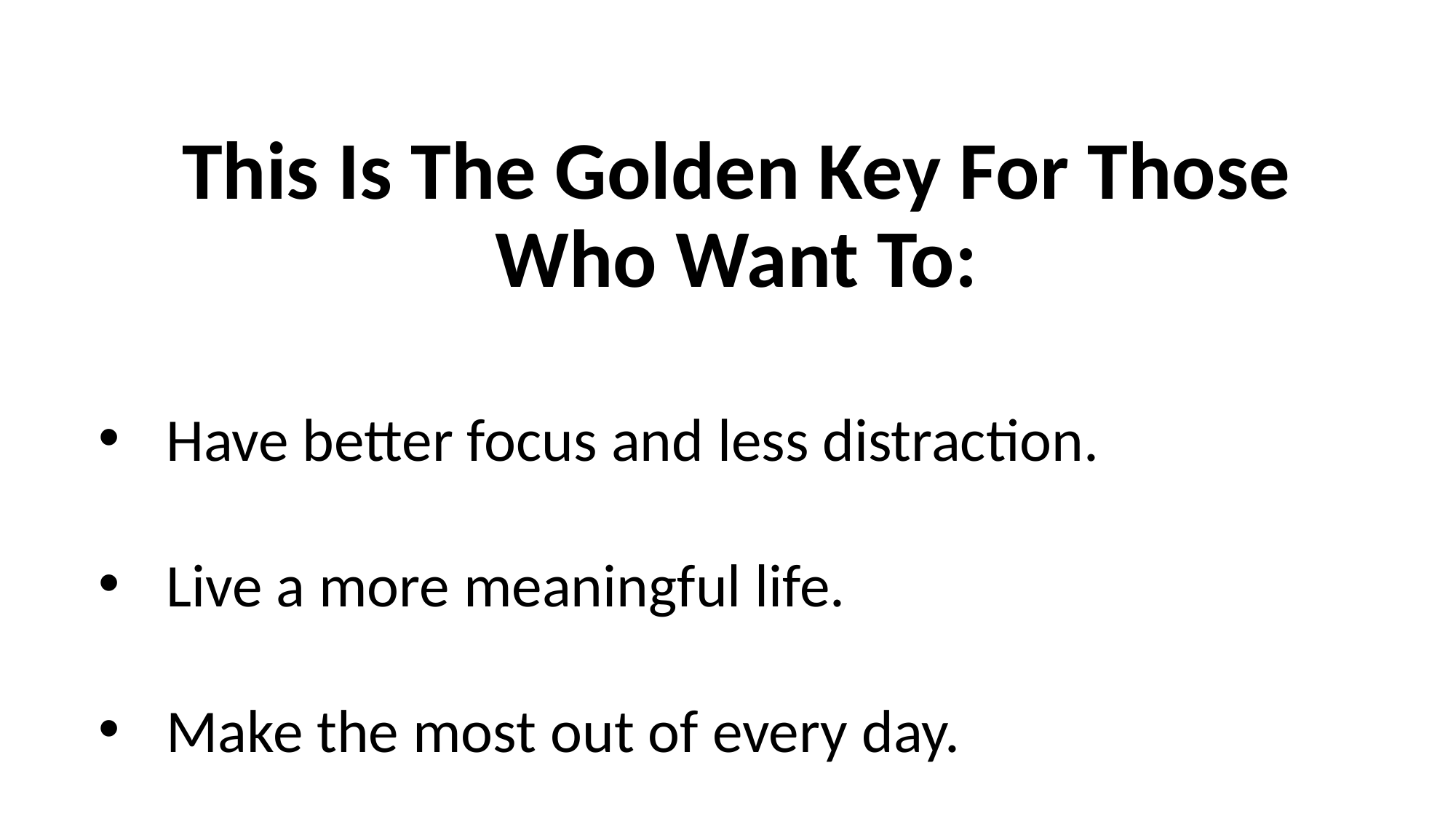

This Is The Golden Key For Those Who Want To:

Have better focus and less distraction.

Live a more meaningful life.

Make the most out of every day.